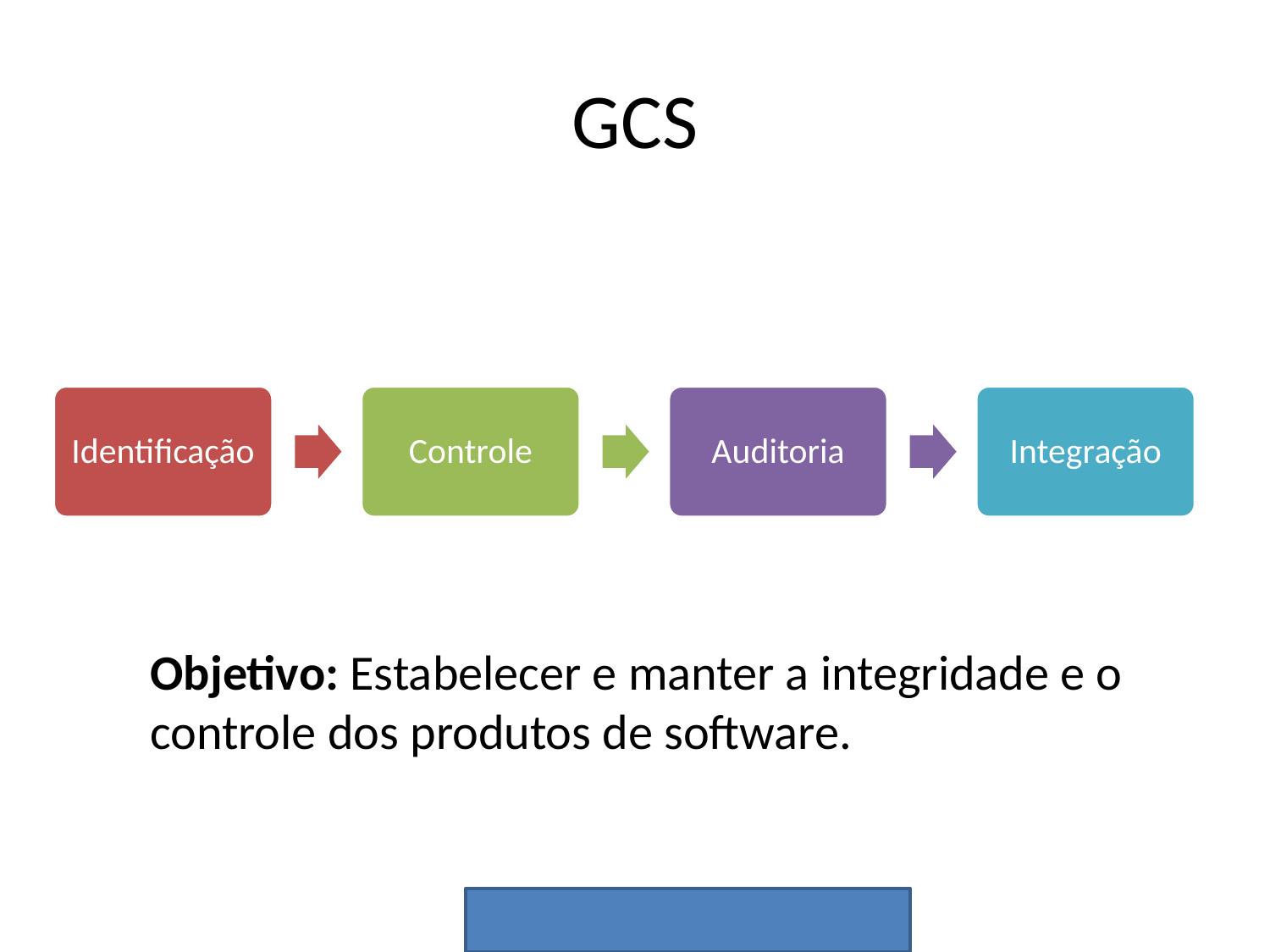

# GCS
Identificação

Controle

Auditoria

Integração
Objetivo: Estabelecer e manter a integridade e o controle dos produtos de software.